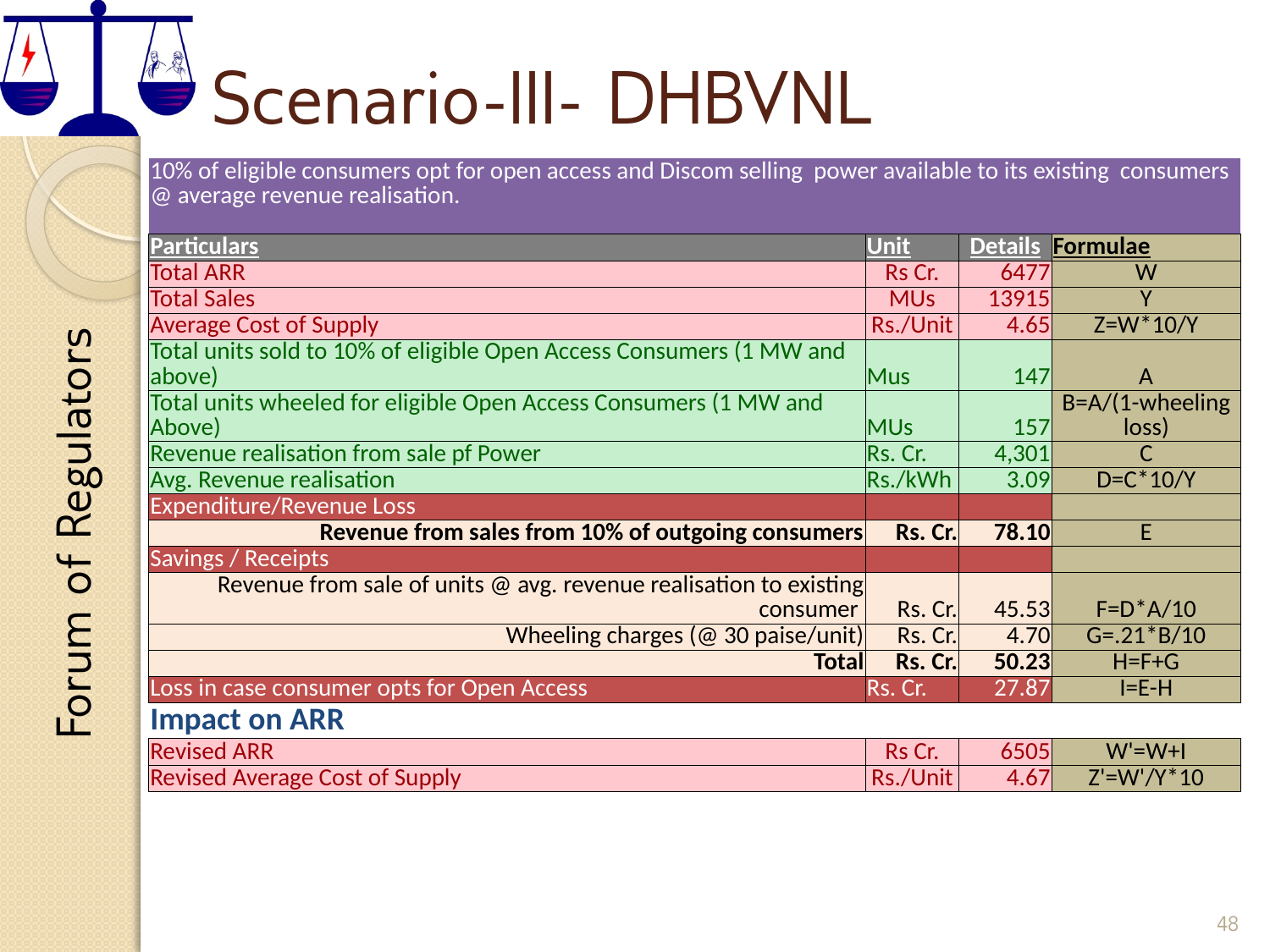

# Scenario-III- DHBVNL
| 10% of eligible consumers opt for open access and Discom selling power available to its existing consumers @ average revenue realisation. |  |  |  |
| --- | --- | --- | --- |
| Particulars | Unit | Details | Formulae |
| Total ARR | Rs Cr. | 6477 | W |
| Total Sales | MUs | 13915 | Y |
| Average Cost of Supply | Rs./Unit | 4.65 | Z=W\*10/Y |
| Total units sold to 10% of eligible Open Access Consumers (1 MW and above) | Mus | 147 | A |
| Total units wheeled for eligible Open Access Consumers (1 MW and Above) | MUs | 157 | B=A/(1-wheeling loss) |
| Revenue realisation from sale pf Power | Rs. Cr. | 4,301 | C |
| Avg. Revenue realisation | Rs./kWh | 3.09 | D=C\*10/Y |
| Expenditure/Revenue Loss |  |  |  |
| Revenue from sales from 10% of outgoing consumers | Rs. Cr. | 78.10 | E |
| Savings / Receipts |  |  |  |
| Revenue from sale of units @ avg. revenue realisation to existing consumer | Rs. Cr. | 45.53 | F=D\*A/10 |
| Wheeling charges (@ 30 paise/unit) | Rs. Cr. | 4.70 | G=.21\*B/10 |
| Total | Rs. Cr. | 50.23 | H=F+G |
| Loss in case consumer opts for Open Access | Rs. Cr. | 27.87 | I=E-H |
| Impact on ARR |  |  |  |
| Revised ARR | Rs Cr. | 6505 | W'=W+I |
| Revised Average Cost of Supply | Rs./Unit | 4.67 | Z'=W'/Y\*10 |
48